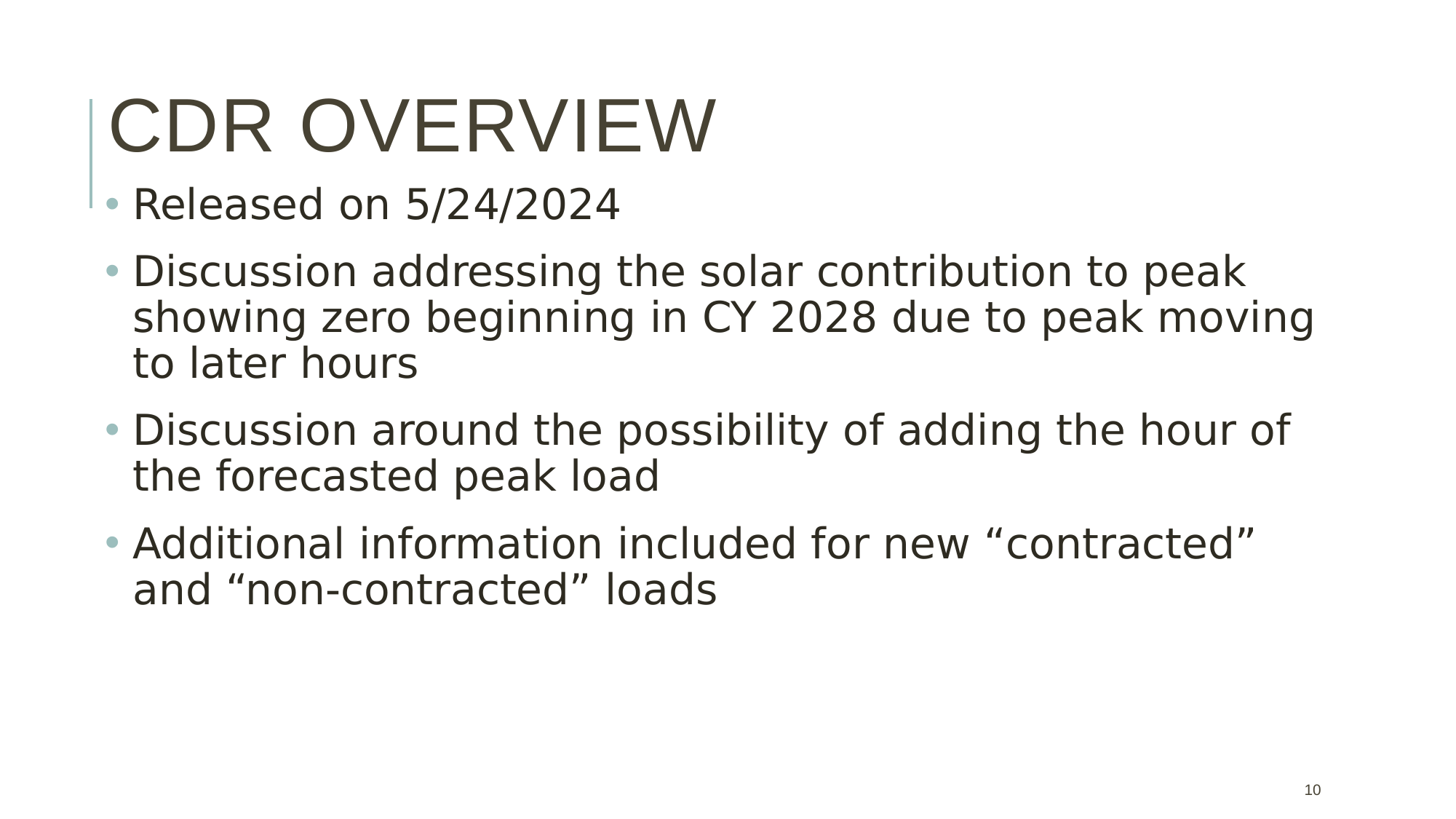

# CDR Overview
Released on 5/24/2024
Discussion addressing the solar contribution to peak showing zero beginning in CY 2028 due to peak moving to later hours
Discussion around the possibility of adding the hour of the forecasted peak load
Additional information included for new “contracted” and “non-contracted” loads

10